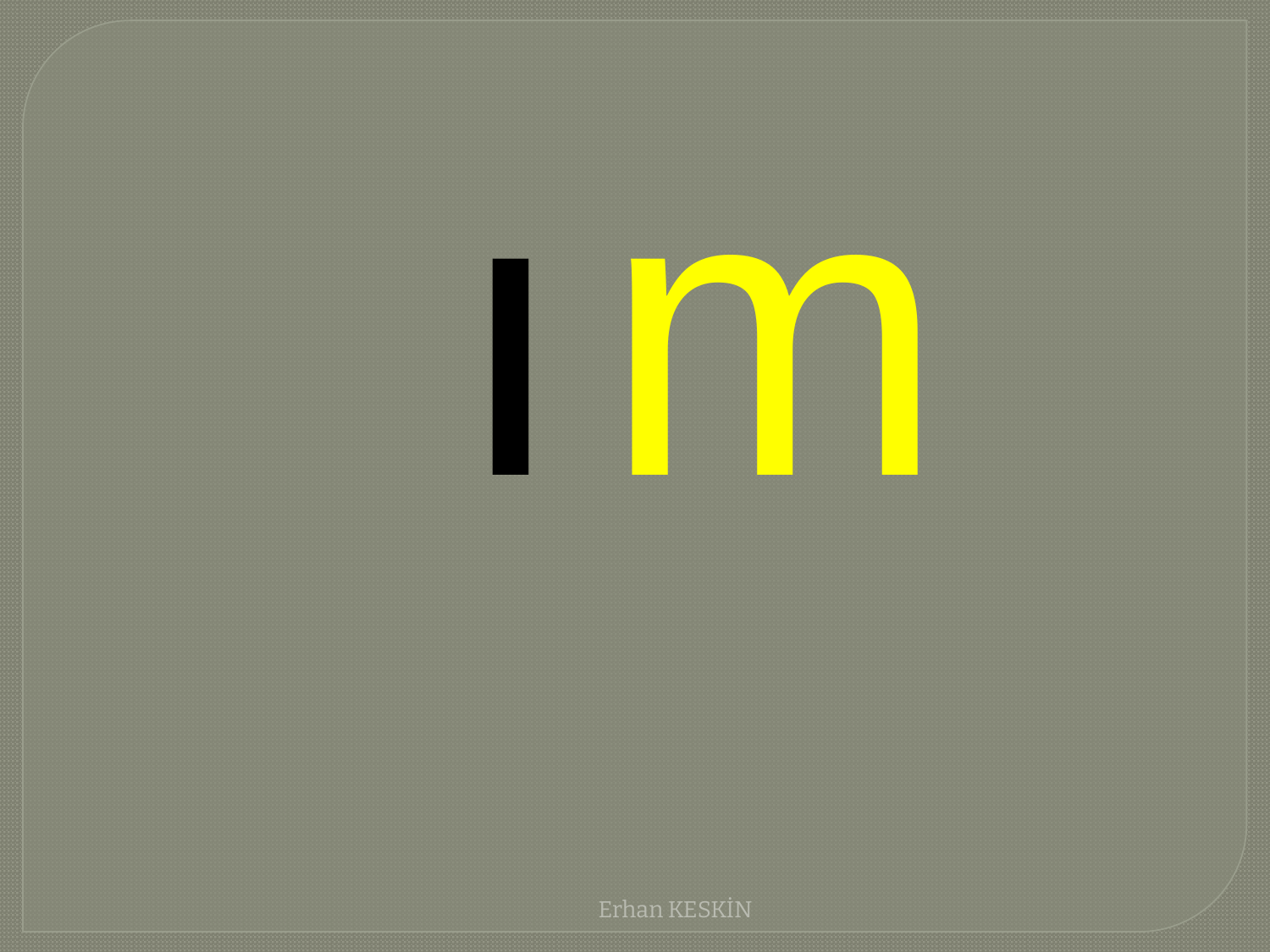

| ı |
| --- |
| m |
| --- |
Erhan KESKİN